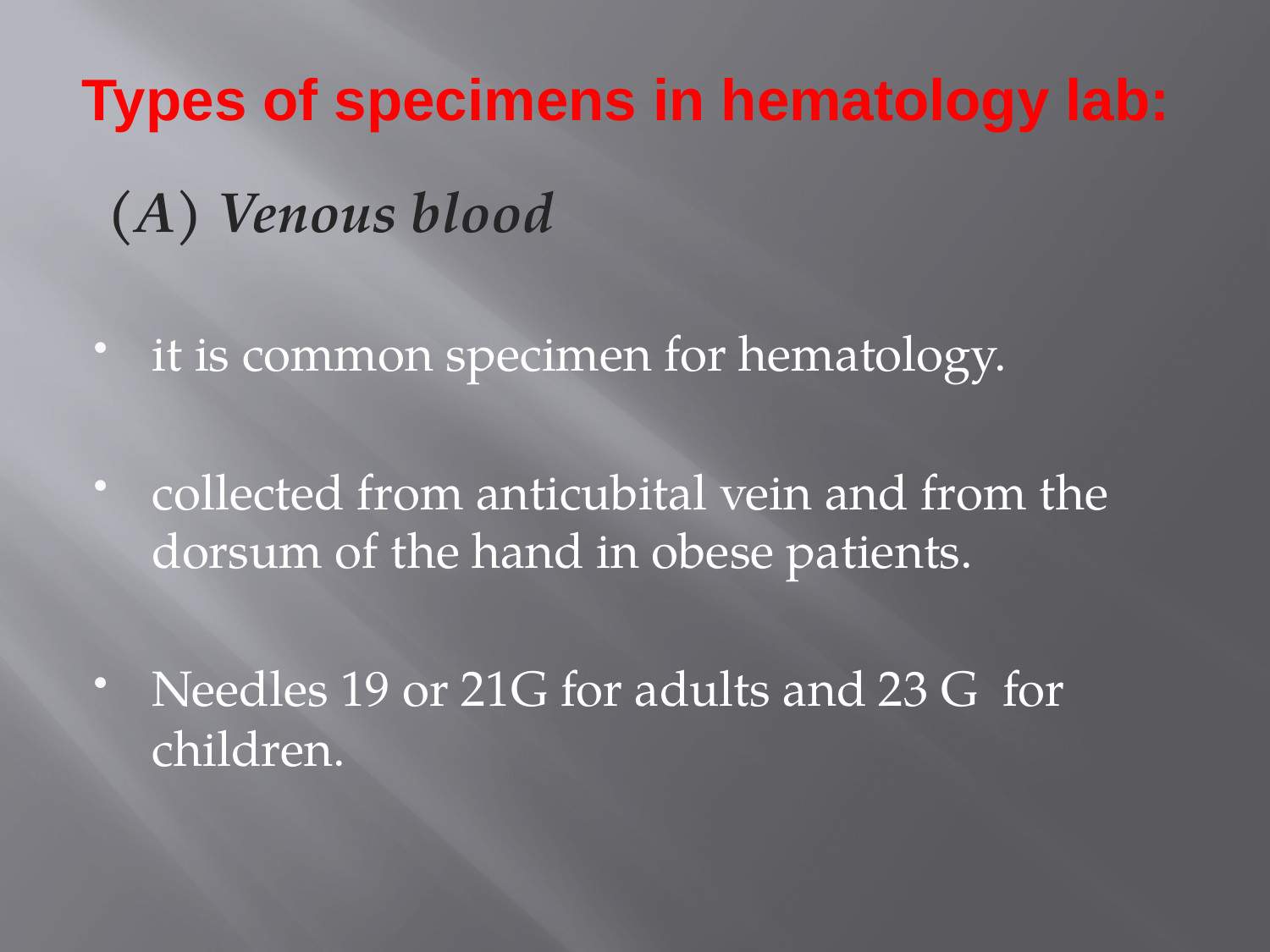

# Types of specimens in hematology lab:
 (A) Venous blood

it is common specimen for hematology.

collected from anticubital vein and from the dorsum of the hand in obese patients.

Needles 19 or 21G for adults and 23 G  for children.